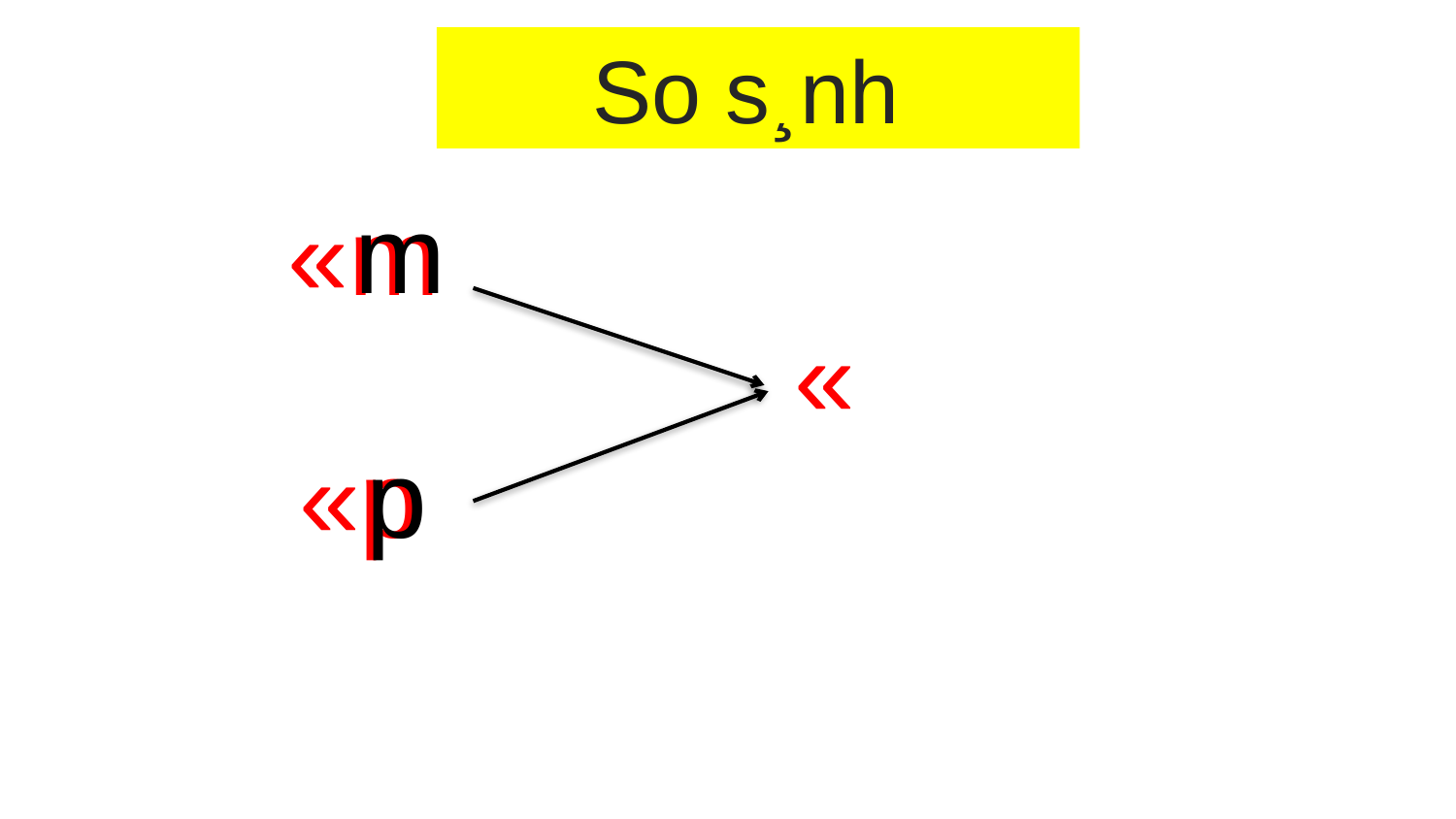

So s¸nh
m
«m
«
«p
p